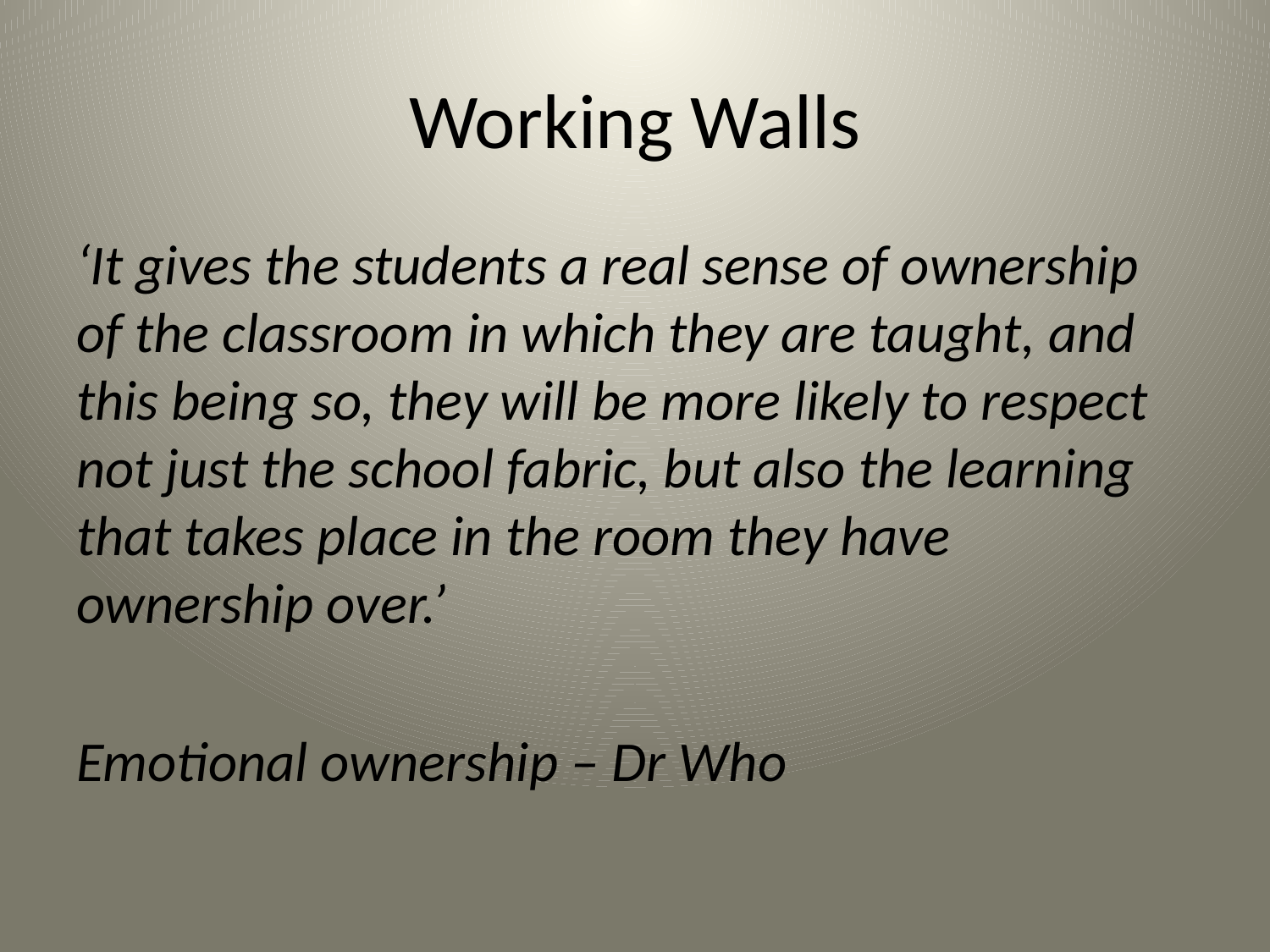

# Working Walls
‘It gives the students a real sense of ownership of the classroom in which they are taught, and this being so, they will be more likely to respect not just the school fabric, but also the learning that takes place in the room they have ownership over.’

Emotional ownership – Dr Who